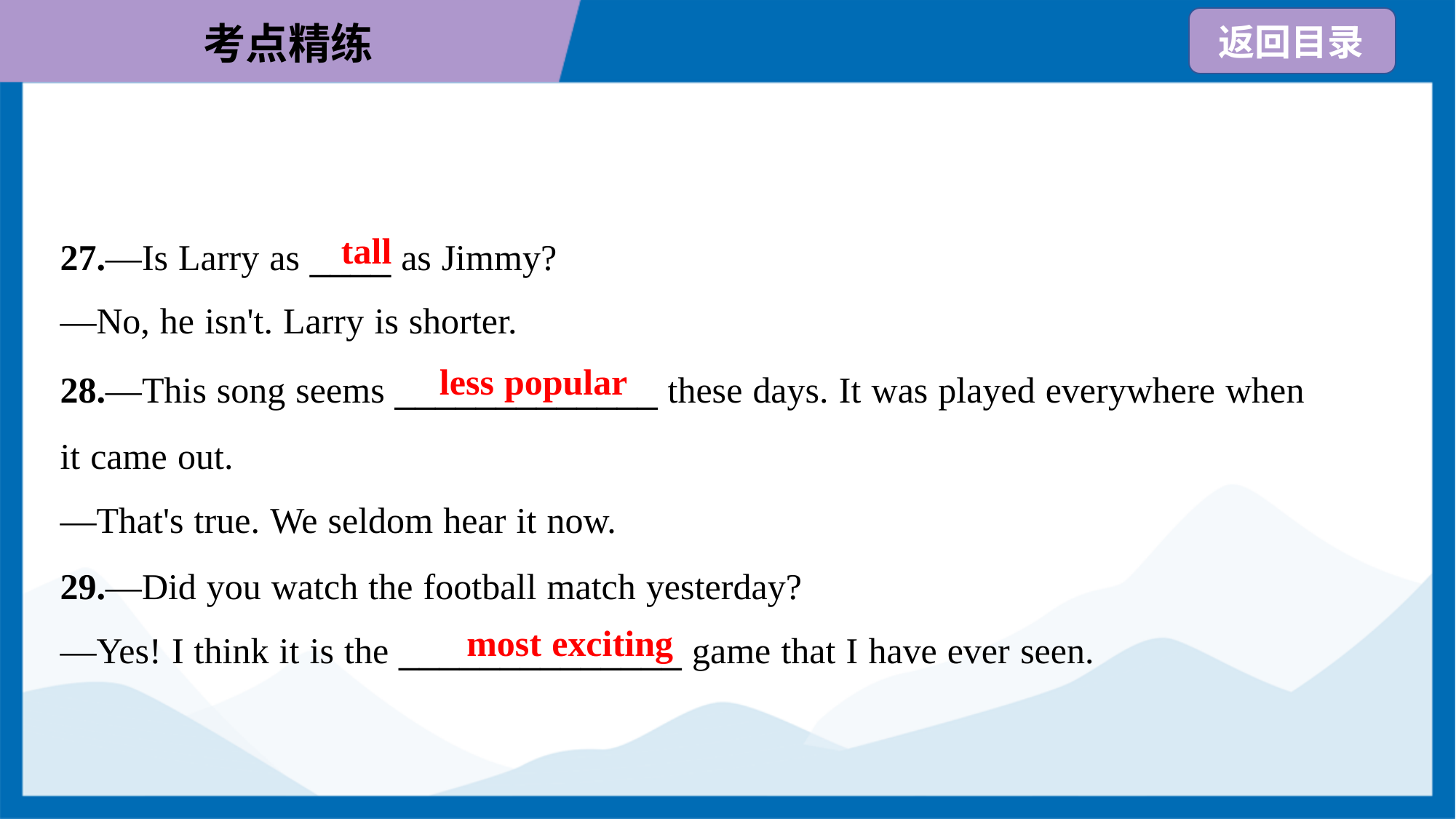

tall
27.—Is Larry as ____ as Jimmy?
—No, he isn't. Larry is shorter.
less popular
28.—This song seems _____________ these days. It was played everywhere when
it came out.
—That's true. We seldom hear it now.
29.—Did you watch the football match yesterday?
—Yes! I think it is the ______________ game that I have ever seen.
most exciting